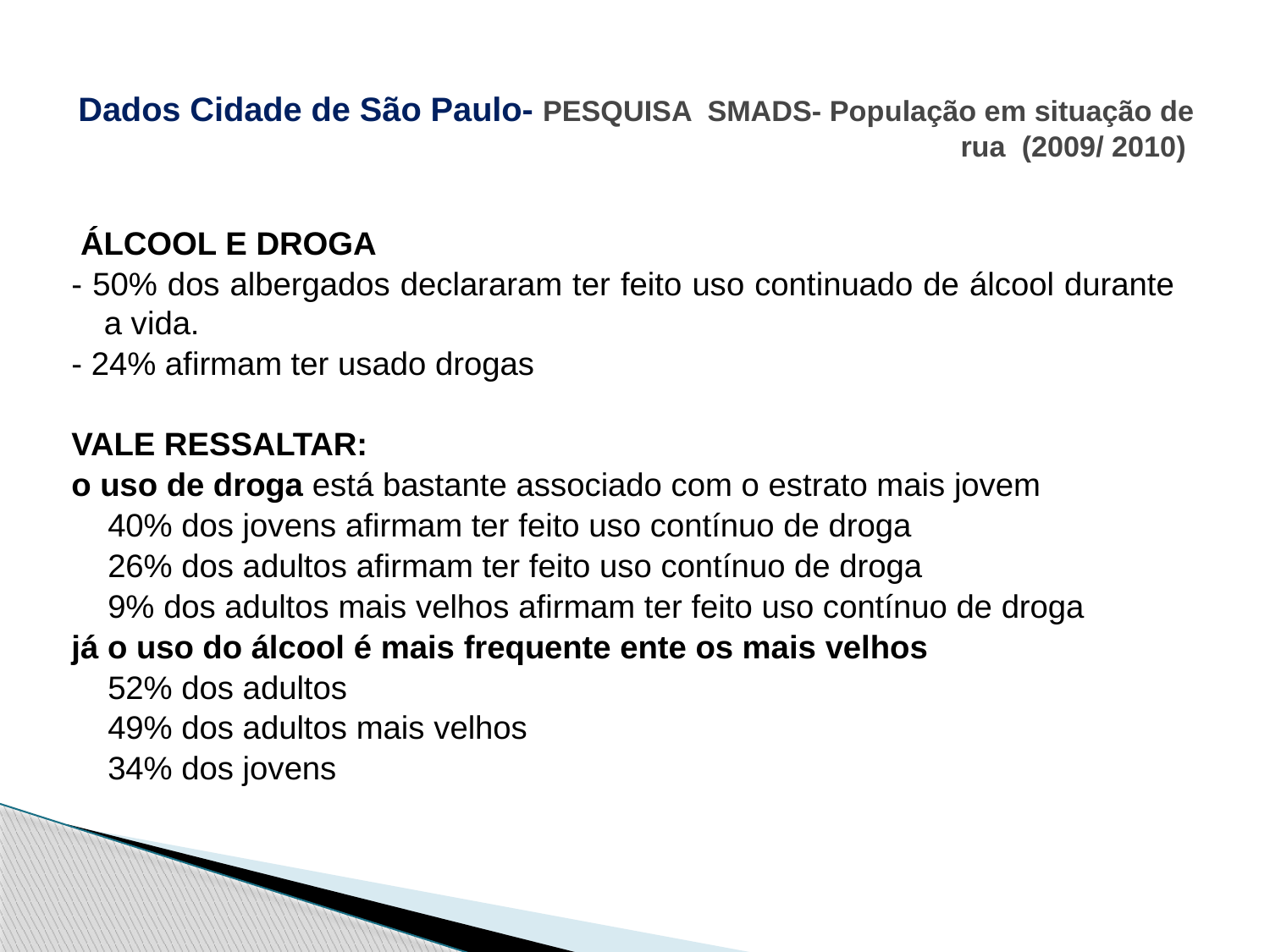

# Dados Cidade de São Paulo- PESQUISA  SMADS- População em situação de rua  (2009/ 2010)

 ÁLCOOL E DROGA
- 50% dos albergados declararam ter feito uso continuado de álcool durante a vida.
- 24% afirmam ter usado drogas

VALE RESSALTAR:
o uso de droga está bastante associado com o estrato mais jovem
    40% dos jovens afirmam ter feito uso contínuo de droga
    26% dos adultos afirmam ter feito uso contínuo de droga
    9% dos adultos mais velhos afirmam ter feito uso contínuo de droga
já o uso do álcool é mais frequente ente os mais velhos
    52% dos adultos
    49% dos adultos mais velhos
    34% dos jovens